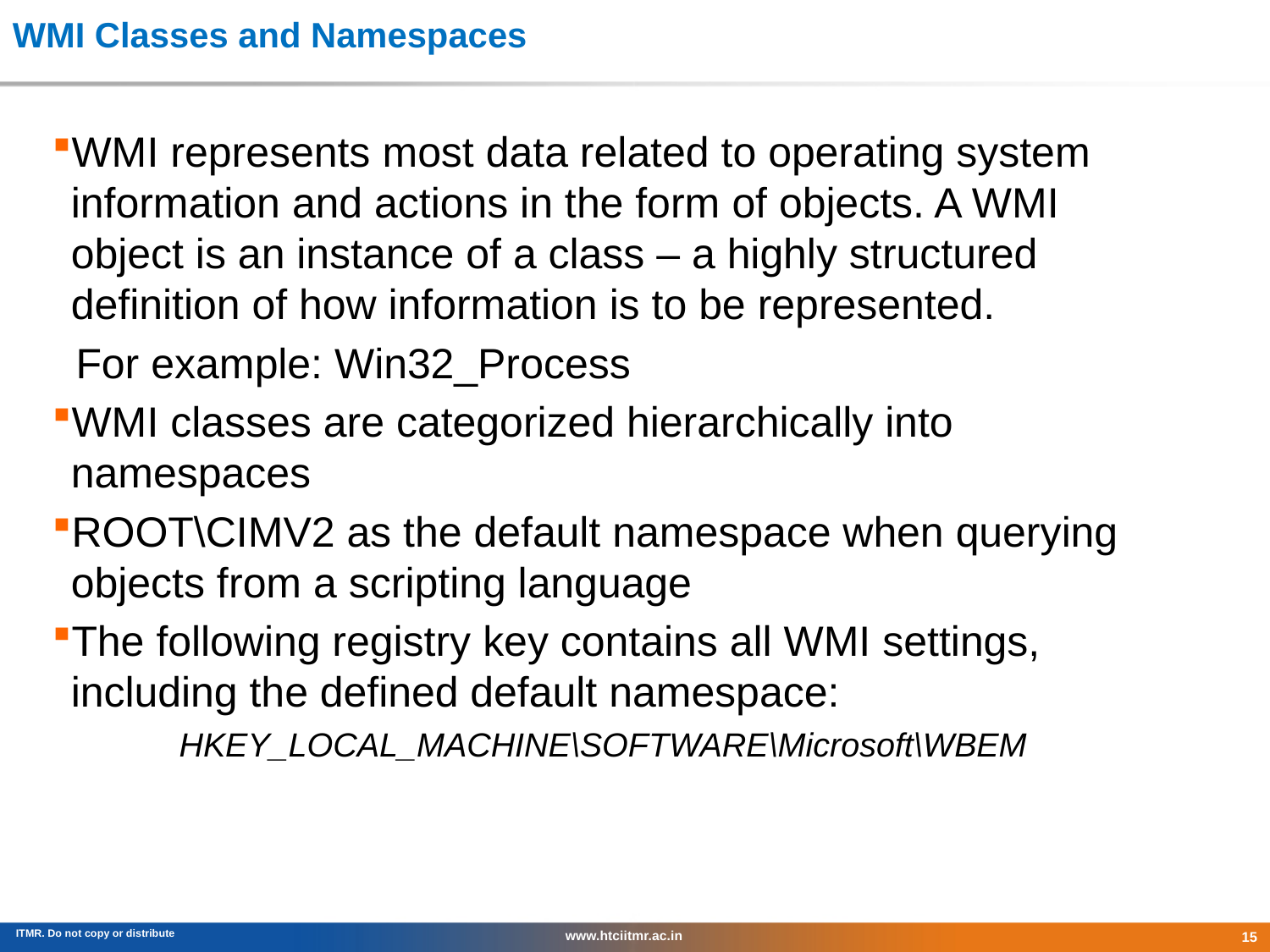

# WMI Classes and Namespaces
WMI represents most data related to operating system information and actions in the form of objects. A WMI object is an instance of a class – a highly structured definition of how information is to be represented.
  For example: Win32_Process
WMI classes are categorized hierarchically into namespaces
ROOT\CIMV2 as the default namespace when querying objects from a scripting language
The following registry key contains all WMI settings, including the defined default namespace:
	HKEY_LOCAL_MACHINE\SOFTWARE\Microsoft\WBEM